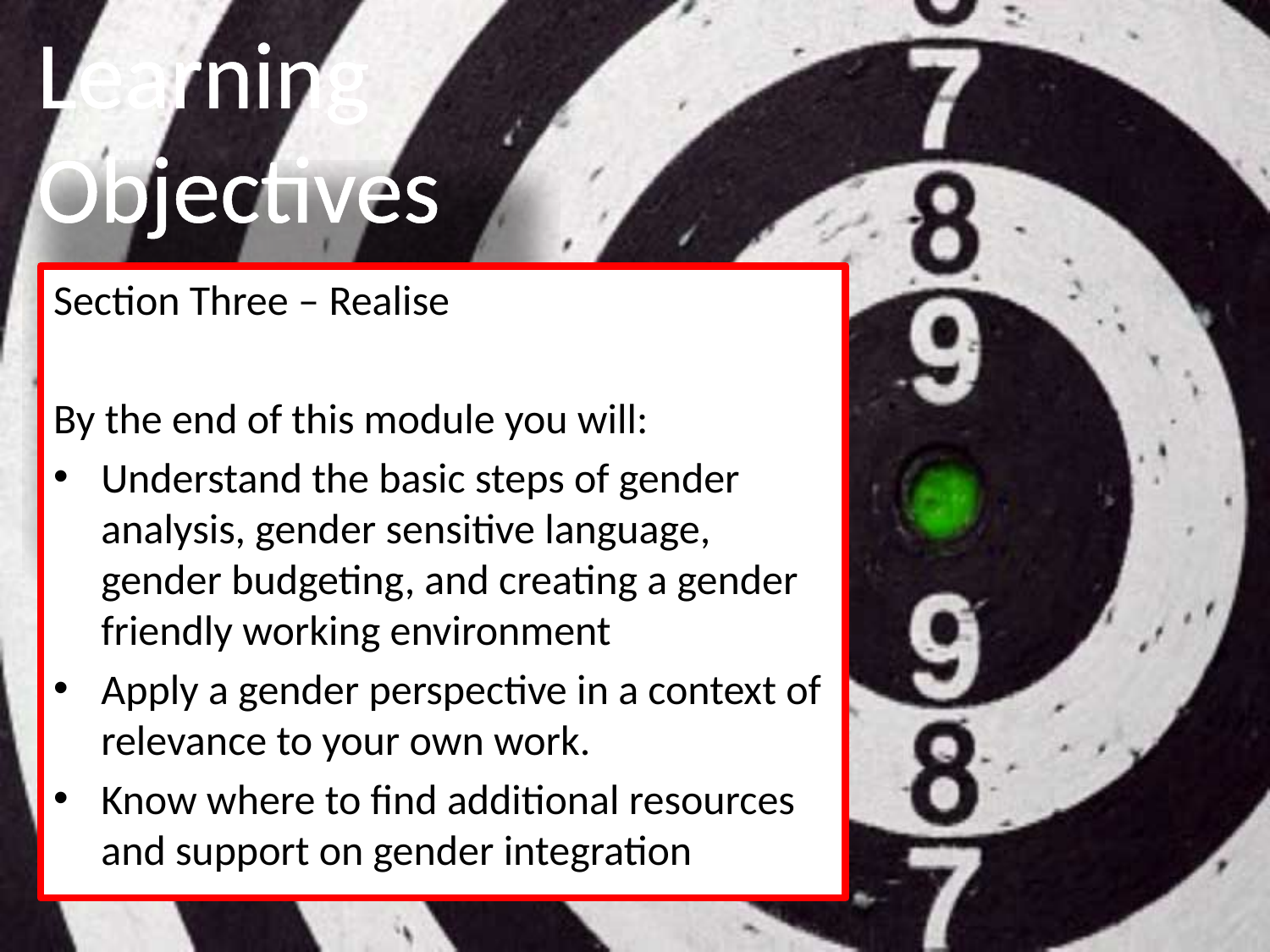

# Learning Objectives
Section Three – Realise

By the end of this module you will:
Understand the basic steps of gender analysis, gender sensitive language, gender budgeting, and creating a gender friendly working environment
Apply a gender perspective in a context of relevance to your own work.
Know where to find additional resources and support on gender integration